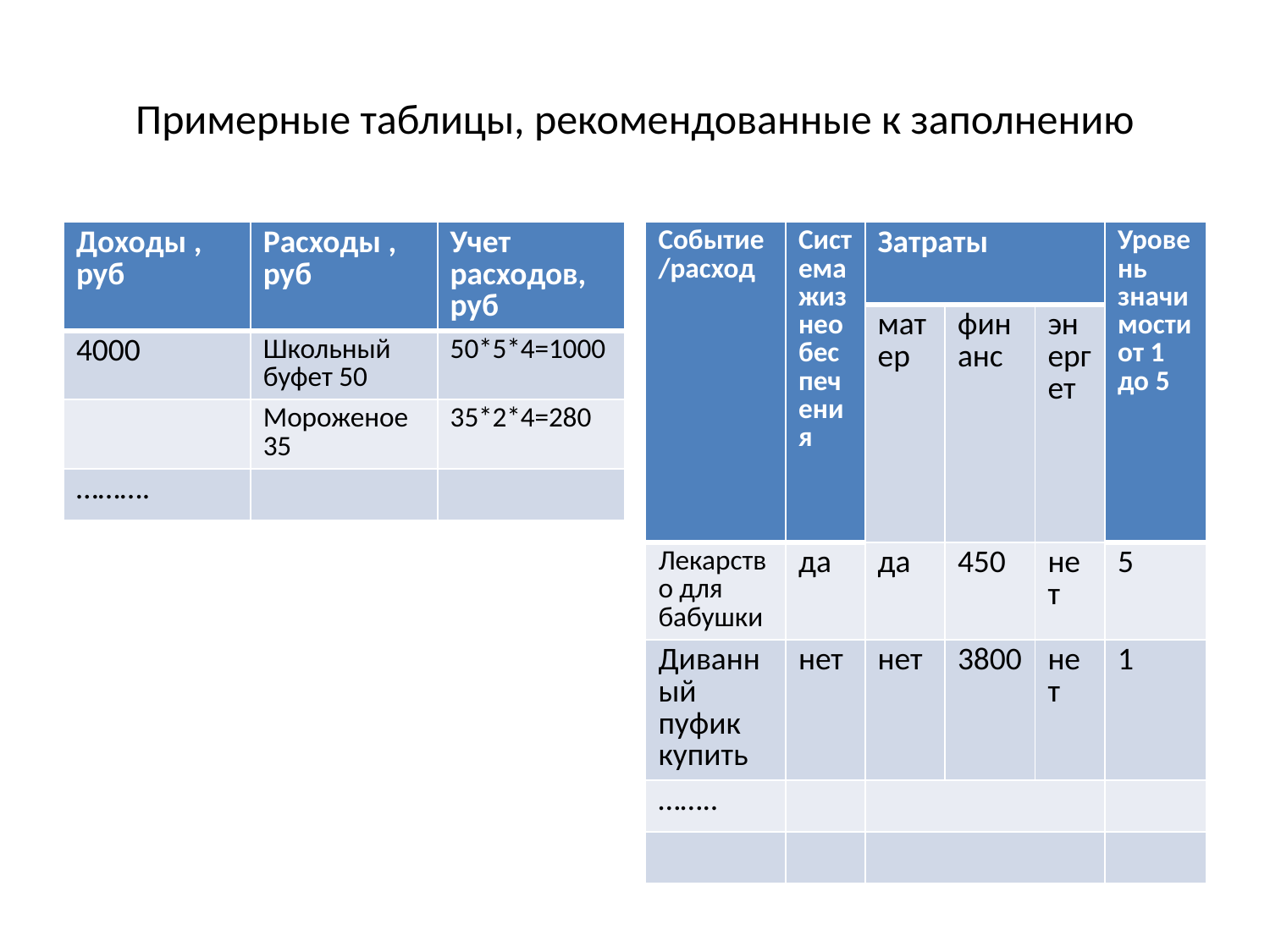

# Примерные таблицы, рекомендованные к заполнению
| Доходы , руб | Расходы , руб | Учет расходов, руб |
| --- | --- | --- |
| 4000 | Школьный буфет 50 | 50\*5\*4=1000 |
|  | Мороженое 35 | 35\*2\*4=280 |
| ………. |  |  |
| Событие/расход | Система жизнеобеспечения | Затраты |  |  | Уровень значимости от 1 до 5 |
| --- | --- | --- | --- | --- | --- |
|  |  | матер | финанс | энергет |  |
| Лекарство для бабушки | да | да | 450 | нет | 5 |
| Диванный пуфик купить | нет | нет | 3800 | нет | 1 |
| …….. |  |  |  |  |  |
|  |  |  |  |  |  |